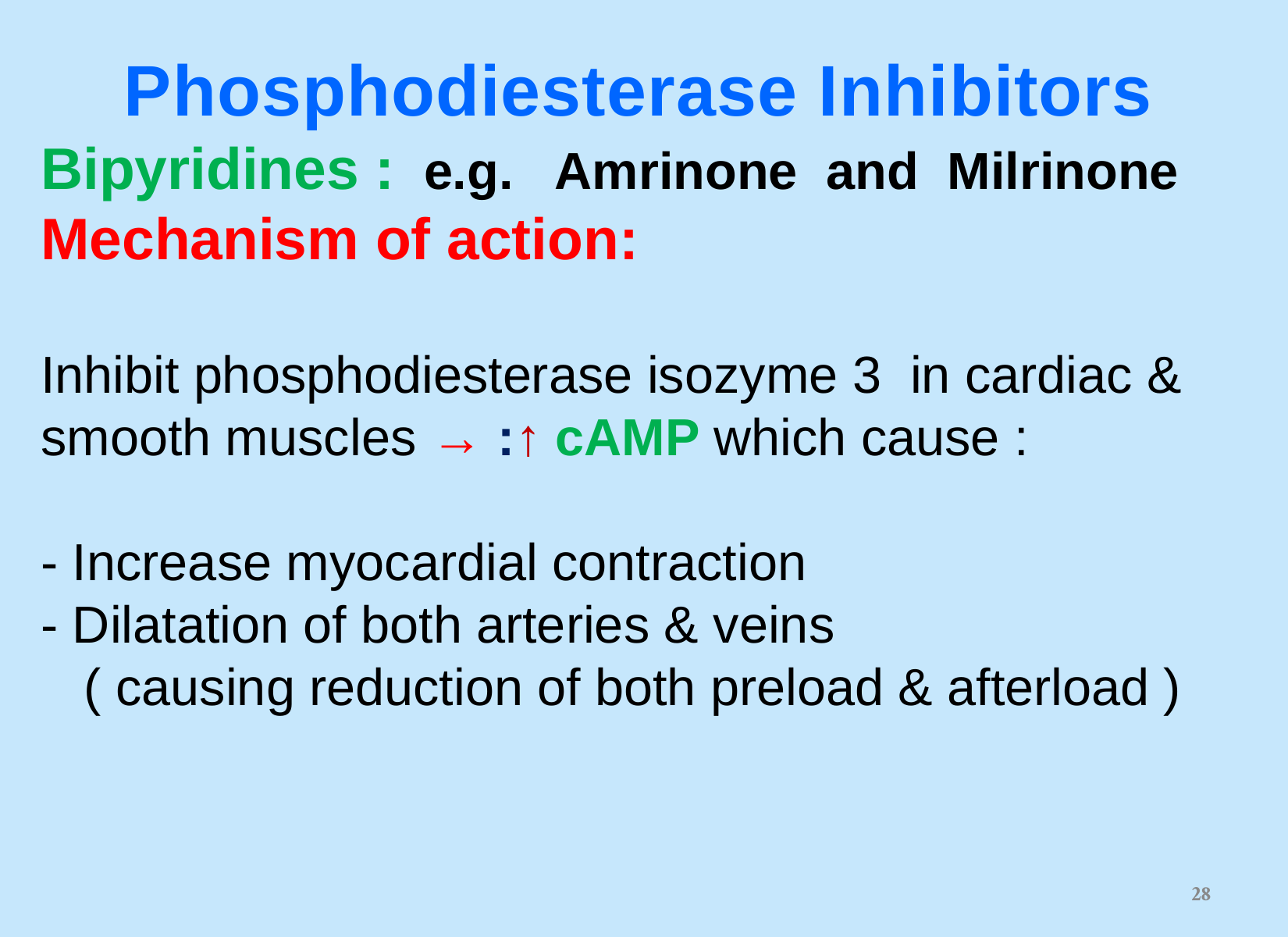

Phosphodiesterase Inhibitors
Bipyridines :  e.g.   Amrinone  and  Milrinone
Mechanism of action:

Inhibit phosphodiesterase isozyme 3  in cardiac & smooth muscles → :↑ cAMP which cause :

- Increase myocardial contraction
- Dilatation of both arteries & veins
   ( causing reduction of both preload & afterload )

28